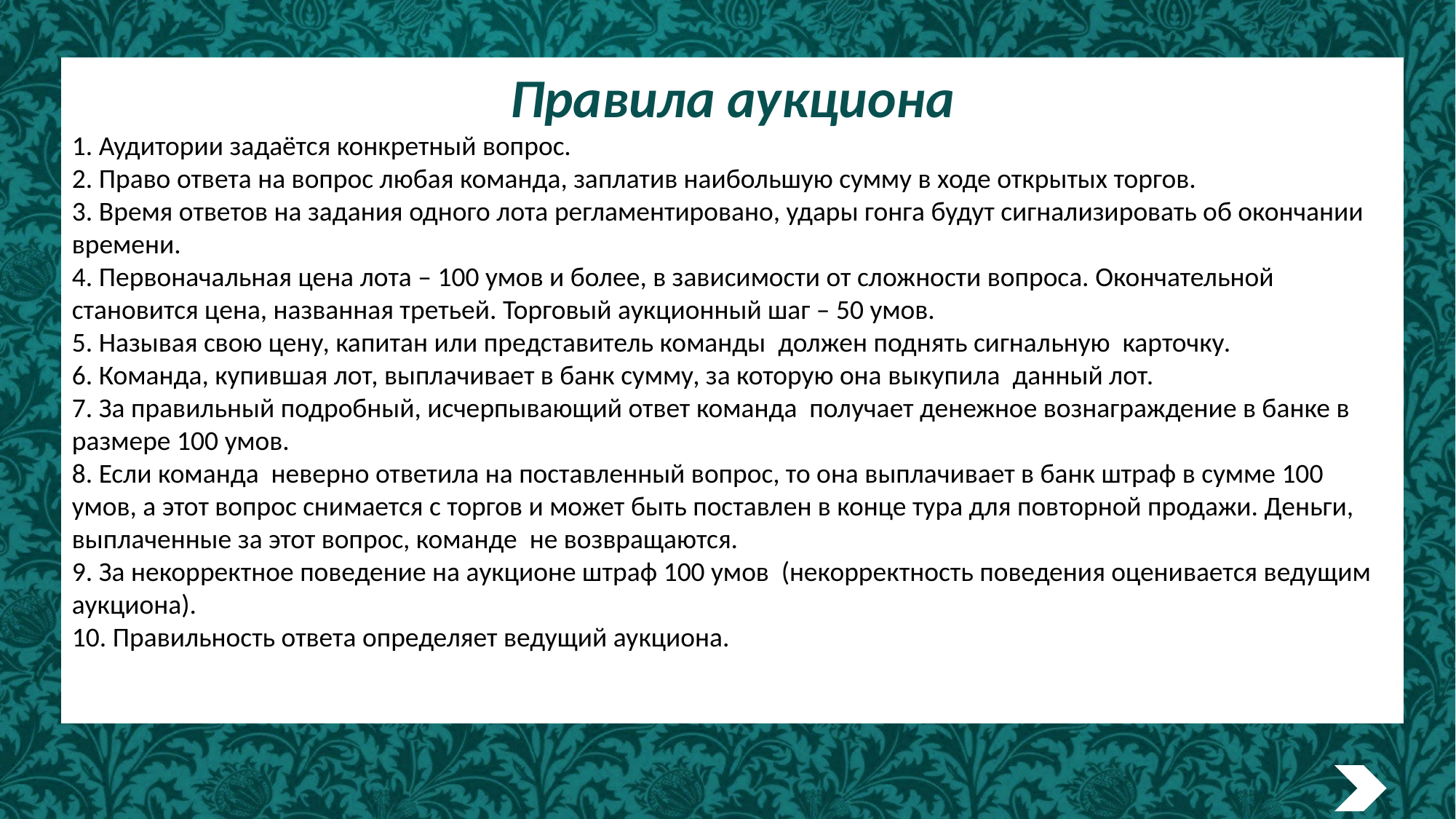

Правила аукциона
1. Аудитории задаётся конкретный вопрос.
2. Право ответа на вопрос любая команда, заплатив наибольшую сумму в ходе открытых торгов.
3. Время ответов на задания одного лота регламентировано, удары гонга будут сигнализировать об окончании времени.
4. Первоначальная цена лота – 100 умов и более, в зависимости от сложности вопроса. Окончательной становится цена, названная третьей. Торговый аукционный шаг – 50 умов.
5. Называя свою цену, капитан или представитель команды  должен поднять сигнальную  карточку.
6. Команда, купившая лот, выплачивает в банк сумму, за которую она выкупила  данный лот.
7. За правильный подробный, исчерпывающий ответ команда  получает денежное вознаграждение в банке в размере 100 умов.
8. Если команда  неверно ответила на поставленный вопрос, то она выплачивает в банк штраф в сумме 100 умов, а этот вопрос снимается с торгов и может быть поставлен в конце тура для повторной продажи. Деньги, выплаченные за этот вопрос, команде  не возвращаются.
9. За некорректное поведение на аукционе штраф 100 умов  (некорректность поведения оценивается ведущим аукциона).
10. Правильность ответа определяет ведущий аукциона.